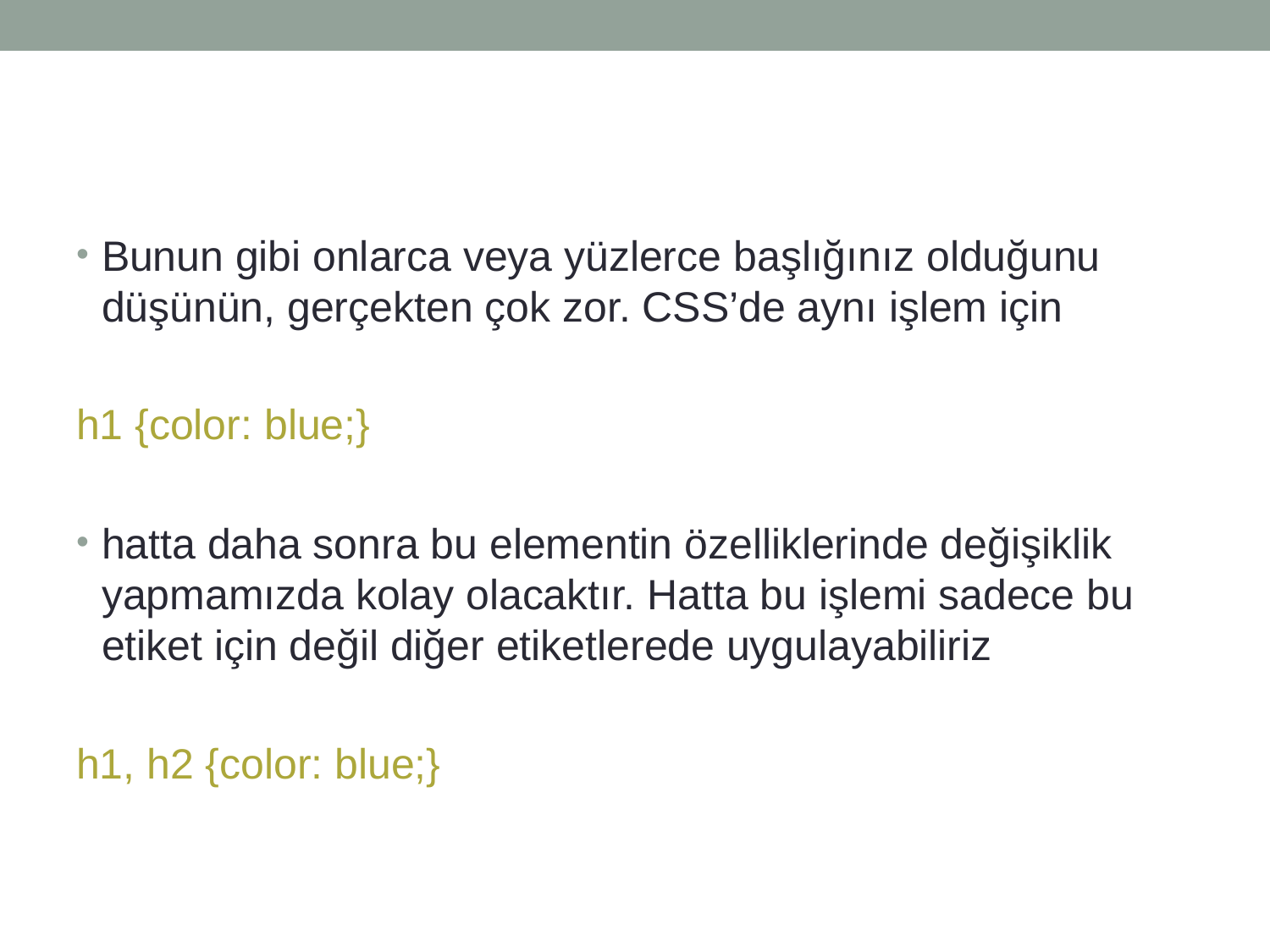

#
Bunun gibi onlarca veya yüzlerce başlığınız olduğunu düşünün, gerçekten çok zor. CSS’de aynı işlem için

h1 {color: blue;}

hatta daha sonra bu elementin özelliklerinde değişiklik yapmamızda kolay olacaktır. Hatta bu işlemi sadece bu etiket için değil diğer etiketlerede uygulayabiliriz

h1, h2 {color: blue;}